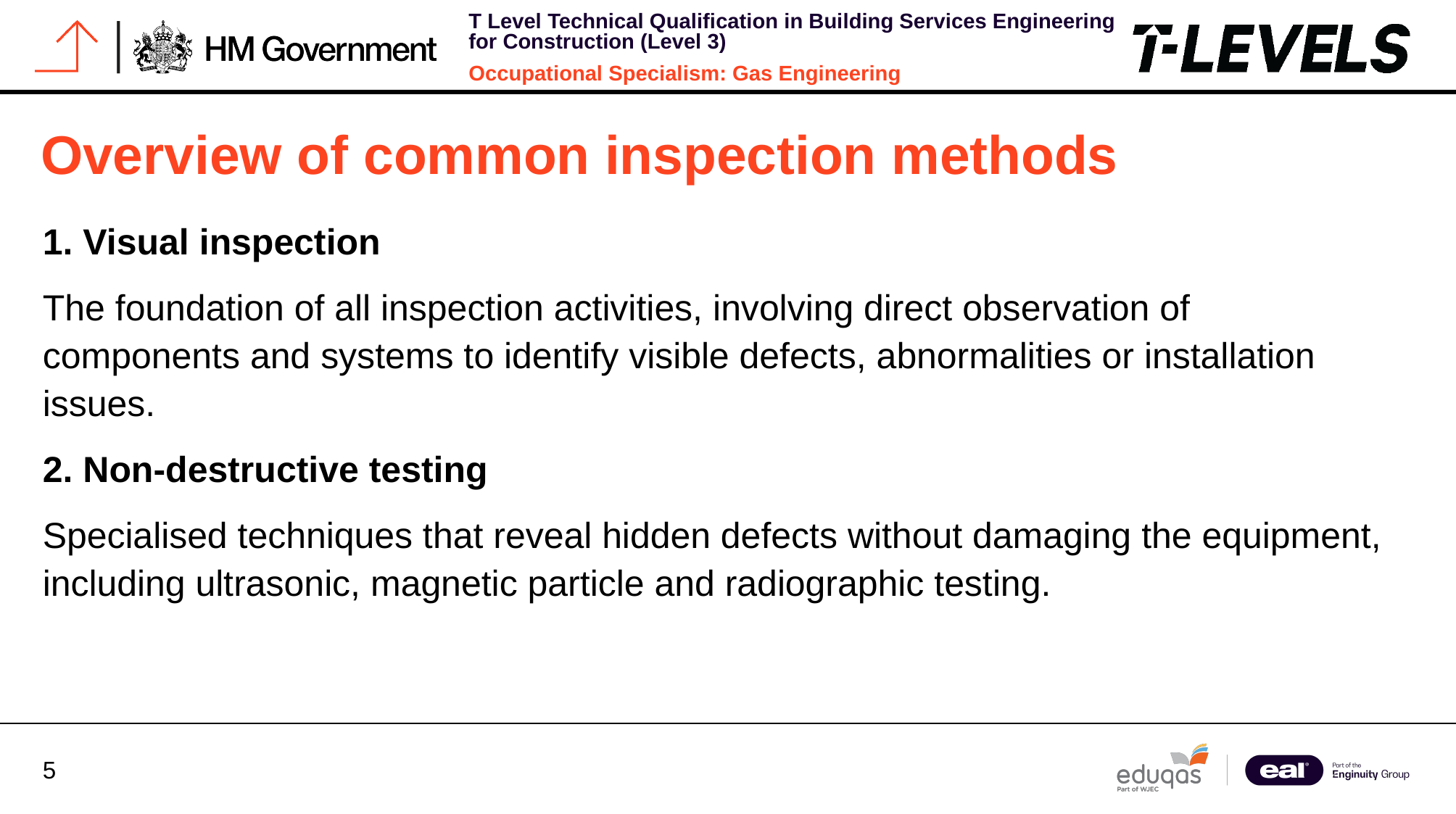

# Overview of common inspection methods
1. Visual inspection
The foundation of all inspection activities, involving direct observation of components and systems to identify visible defects, abnormalities or installation issues.
2. Non-destructive testing
Specialised techniques that reveal hidden defects without damaging the equipment, including ultrasonic, magnetic particle and radiographic testing.